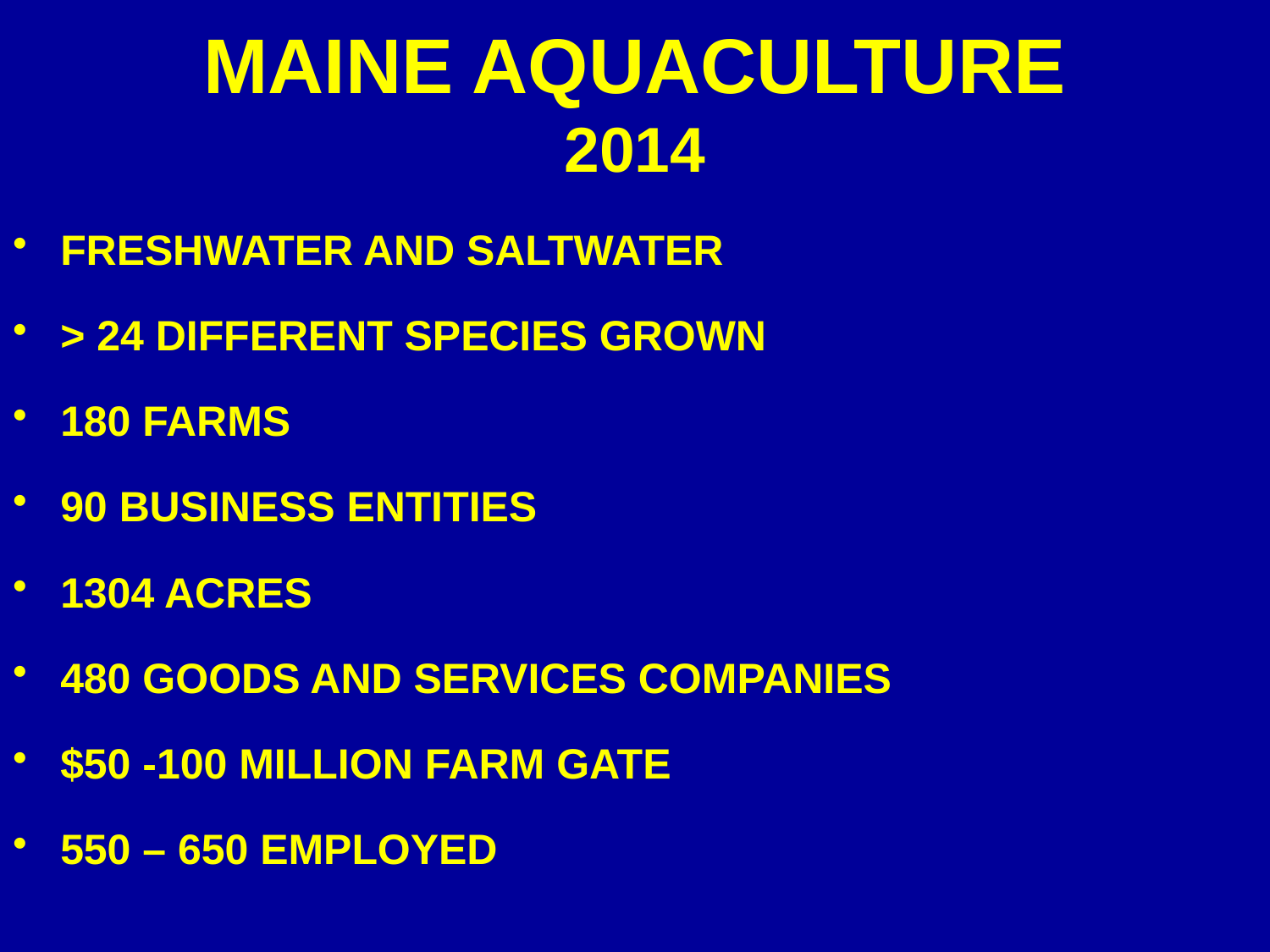

# MAINE AQUACULTURE 2014
FRESHWATER AND SALTWATER

> 24 DIFFERENT SPECIES GROWN

180 FARMS

90 BUSINESS ENTITIES

1304 ACRES

480 GOODS AND SERVICES COMPANIES

$50 -100 MILLION FARM GATE

550 – 650 EMPLOYED